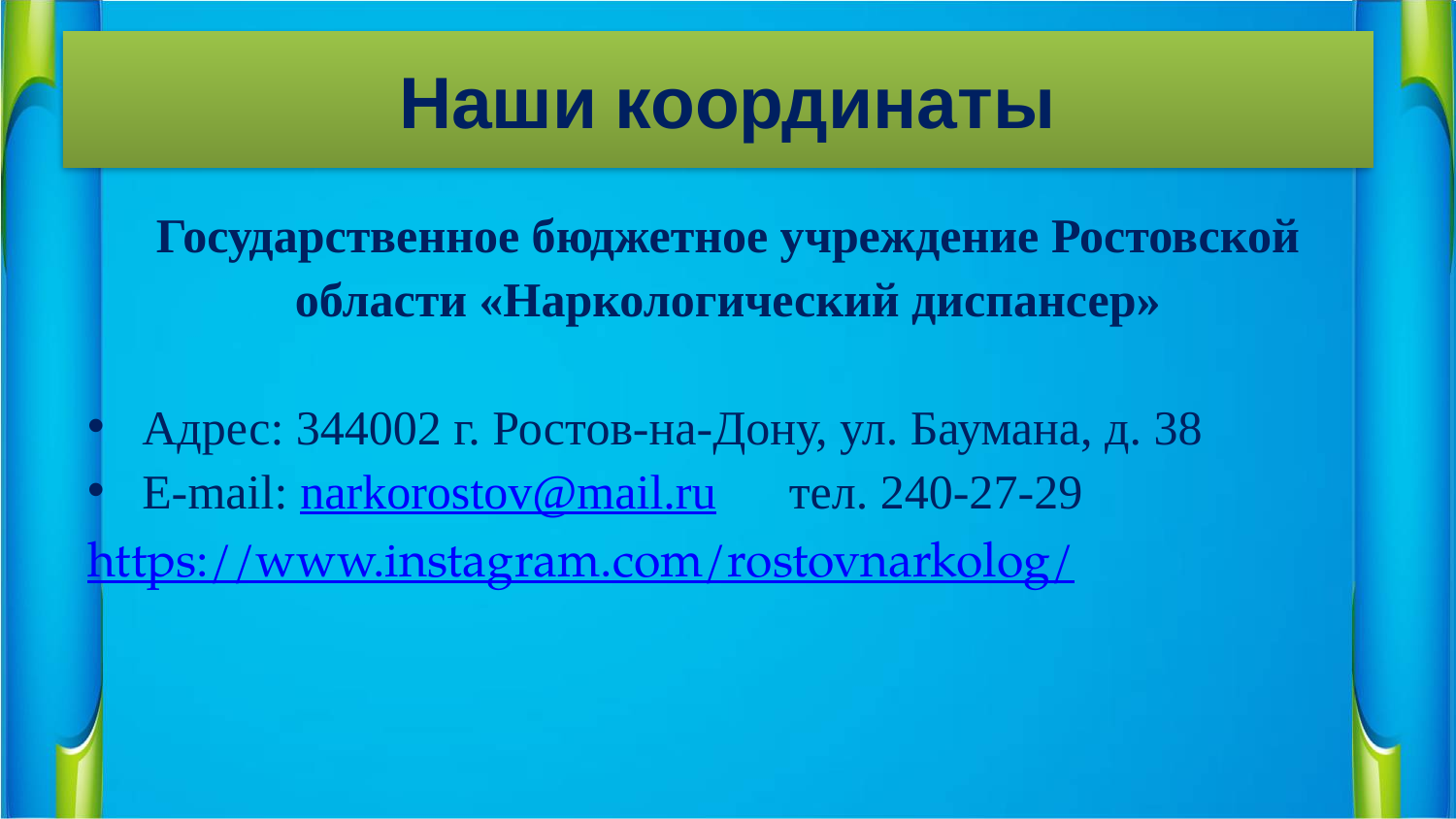

# Наши координаты
Государственное бюджетное учреждение Ростовской области «Наркологический диспансер»

Адрес: 344002 г. Ростов-на-Дону, ул. Баумана, д. 38
E-mail: narkorostov@mail.ru      тел. 240-27-29
https://www.instagram.com/rostovnarkolog/